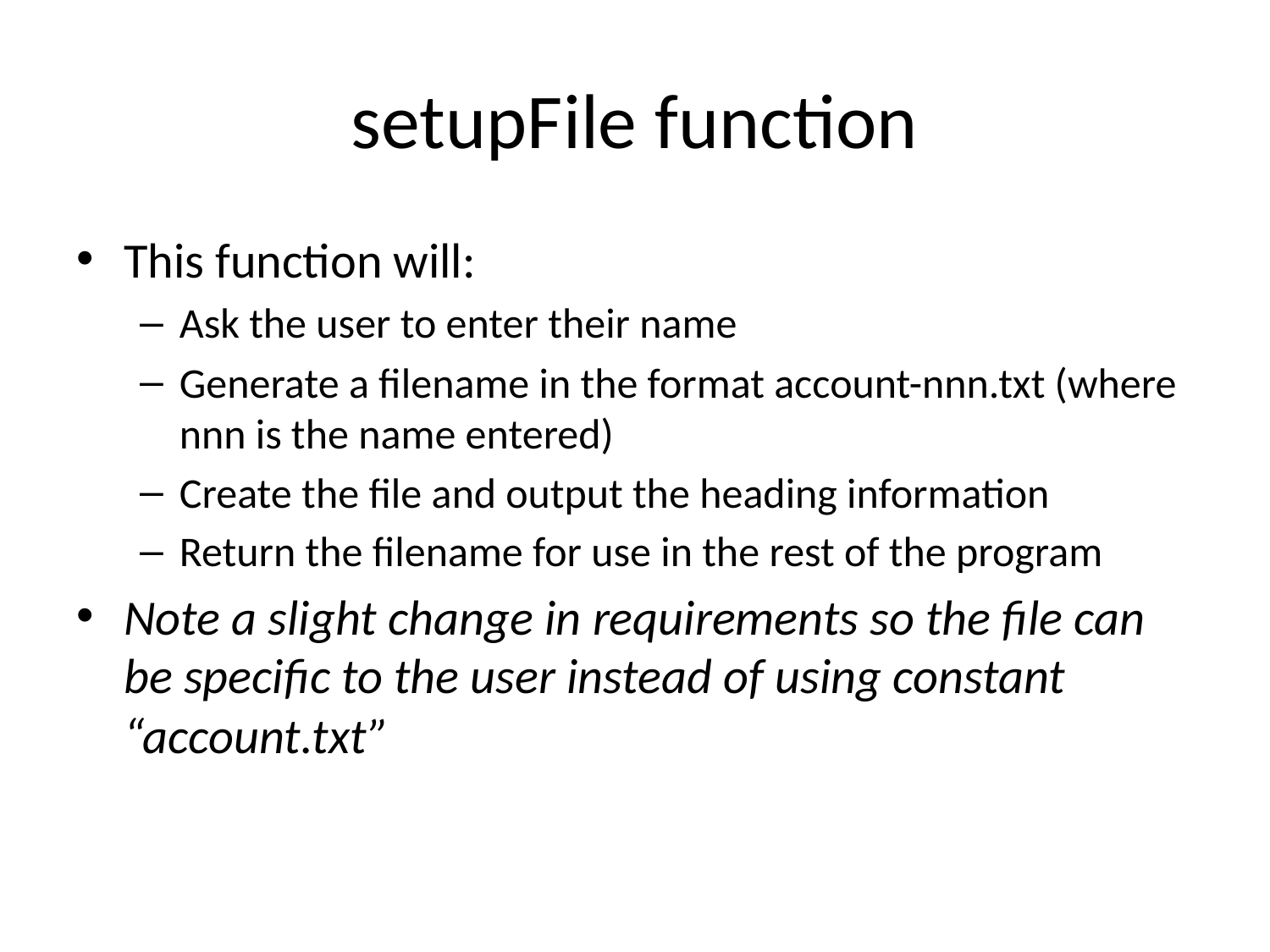

# setupFile function
This function will:
Ask the user to enter their name
Generate a filename in the format account-nnn.txt (where nnn is the name entered)
Create the file and output the heading information
Return the filename for use in the rest of the program
Note a slight change in requirements so the file can be specific to the user instead of using constant “account.txt”